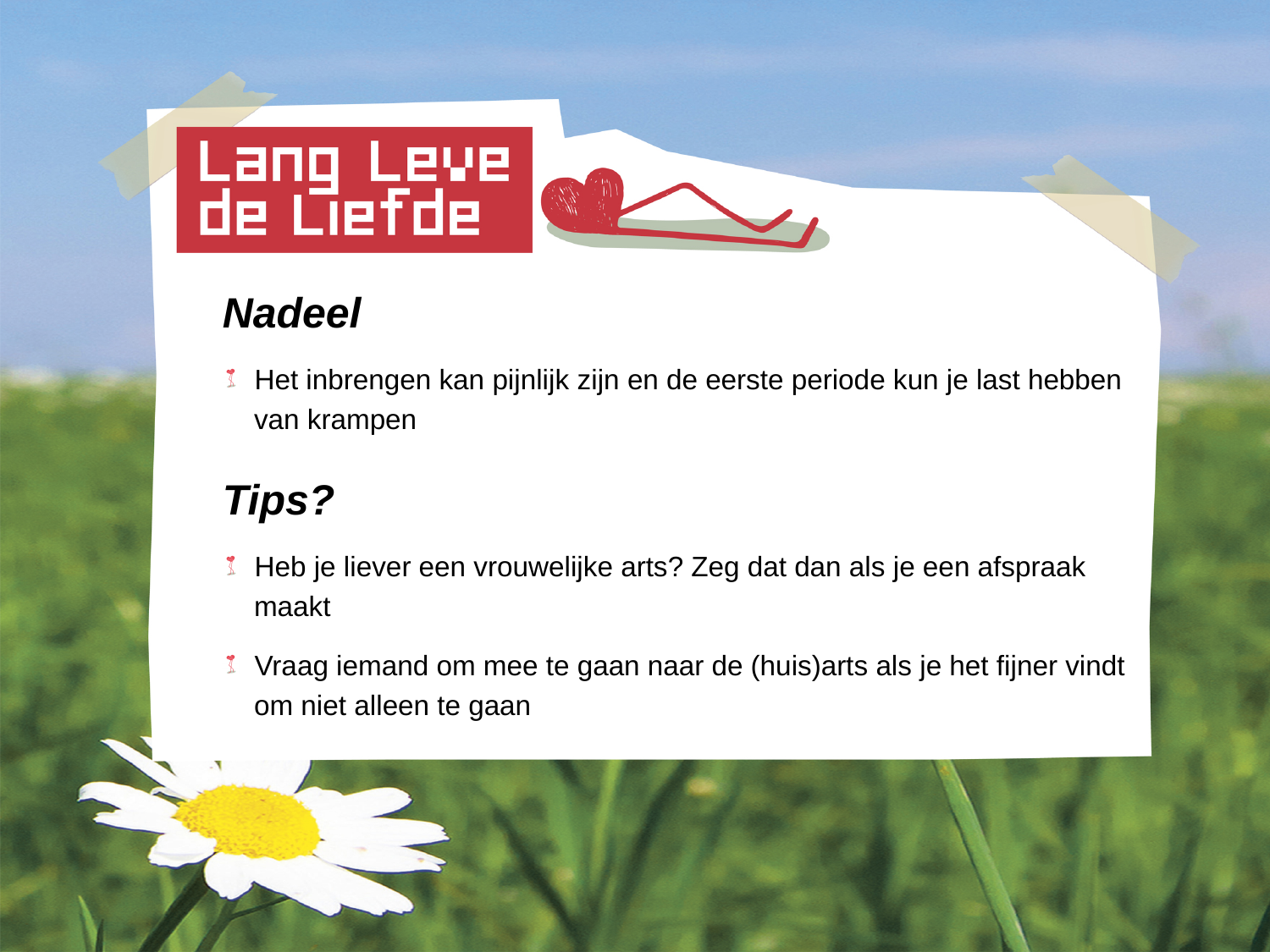

Nadeel

  Het inbrengen kan pijnlijk zijn en de eerste periode kun je last hebben
    van krampen

Tips?

  Heb je liever een vrouwelijke arts? Zeg dat dan als je een afspraak
    maakt

  Vraag iemand om mee te gaan naar de (huis)arts als je het fijner vindt
    om niet alleen te gaan